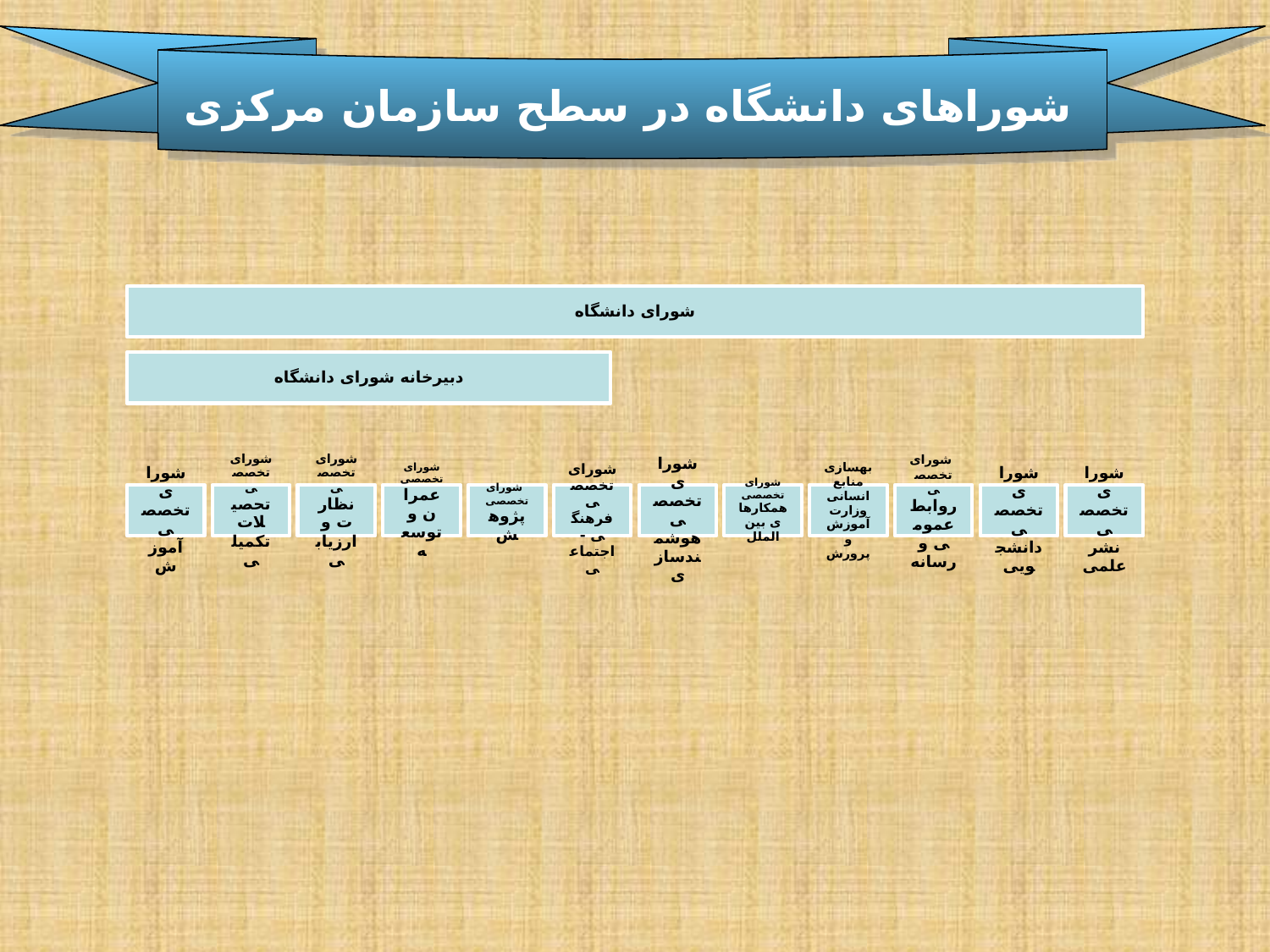

شوراهای دانشگاه در سطح سازمان مرکزی
شورای دانشگاه
دبیرخانه شورای دانشگاه
 شورای تخصصی آموزش
شورای تخصصی نظارت و ارزیابی
شورای تخصصی عمران و توسعه
 شورای تخصصی پژوهش
 شورای تخصصی فرهنگی - اجتماعی
 شورای تخصصی هوشمندسازی
شورای تخصصی همکارهای بین الملل
بهسازی منابع انسانی وزارت آموزش و پرورش
 شورای تخصصی روابط عمومی و رسانه
 شورای تخصصی دانشجویی
 شورای تخصصی نشر علمی